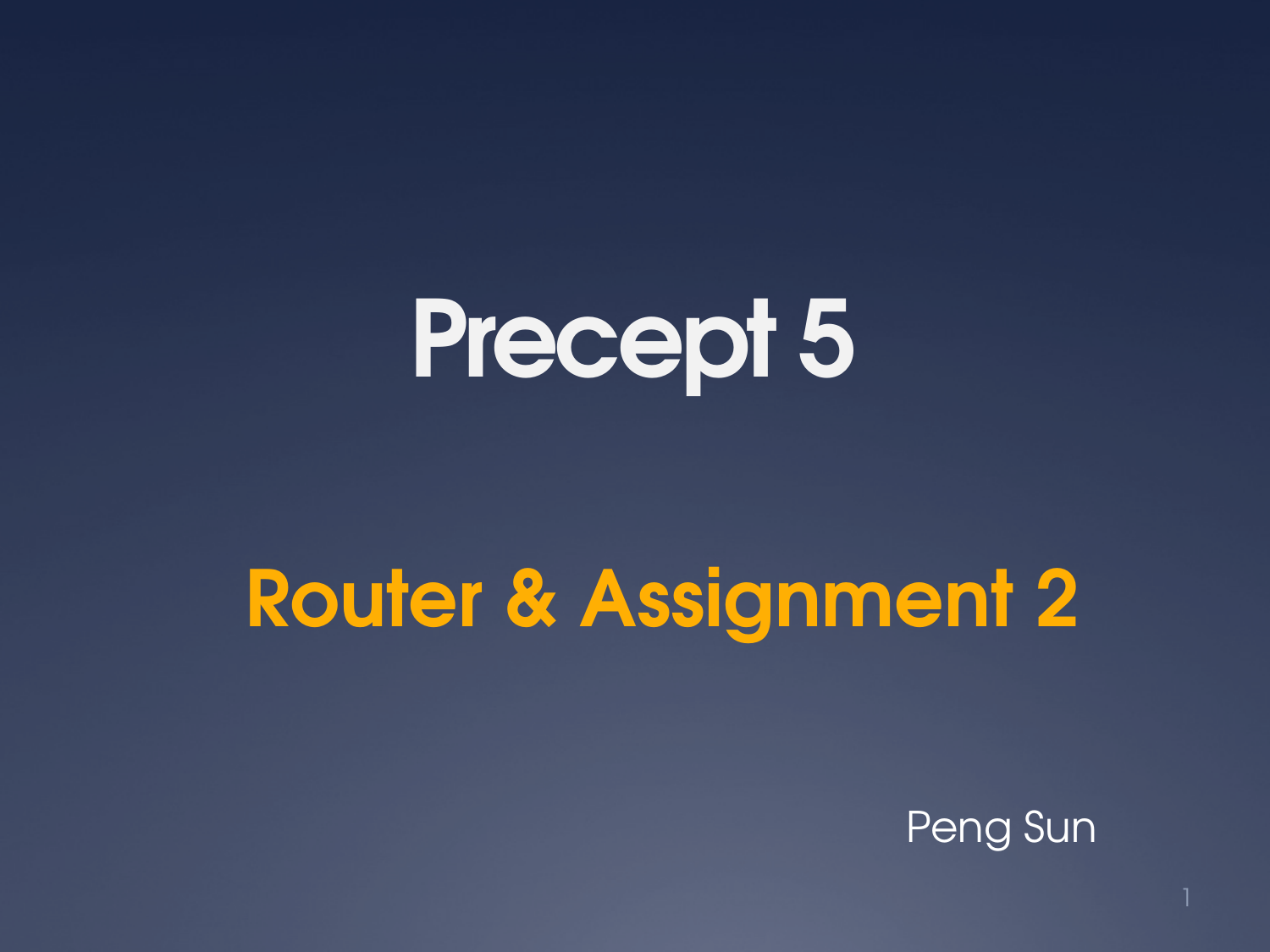

# Precept 5
Router & Assignment 2
Peng Sun
1